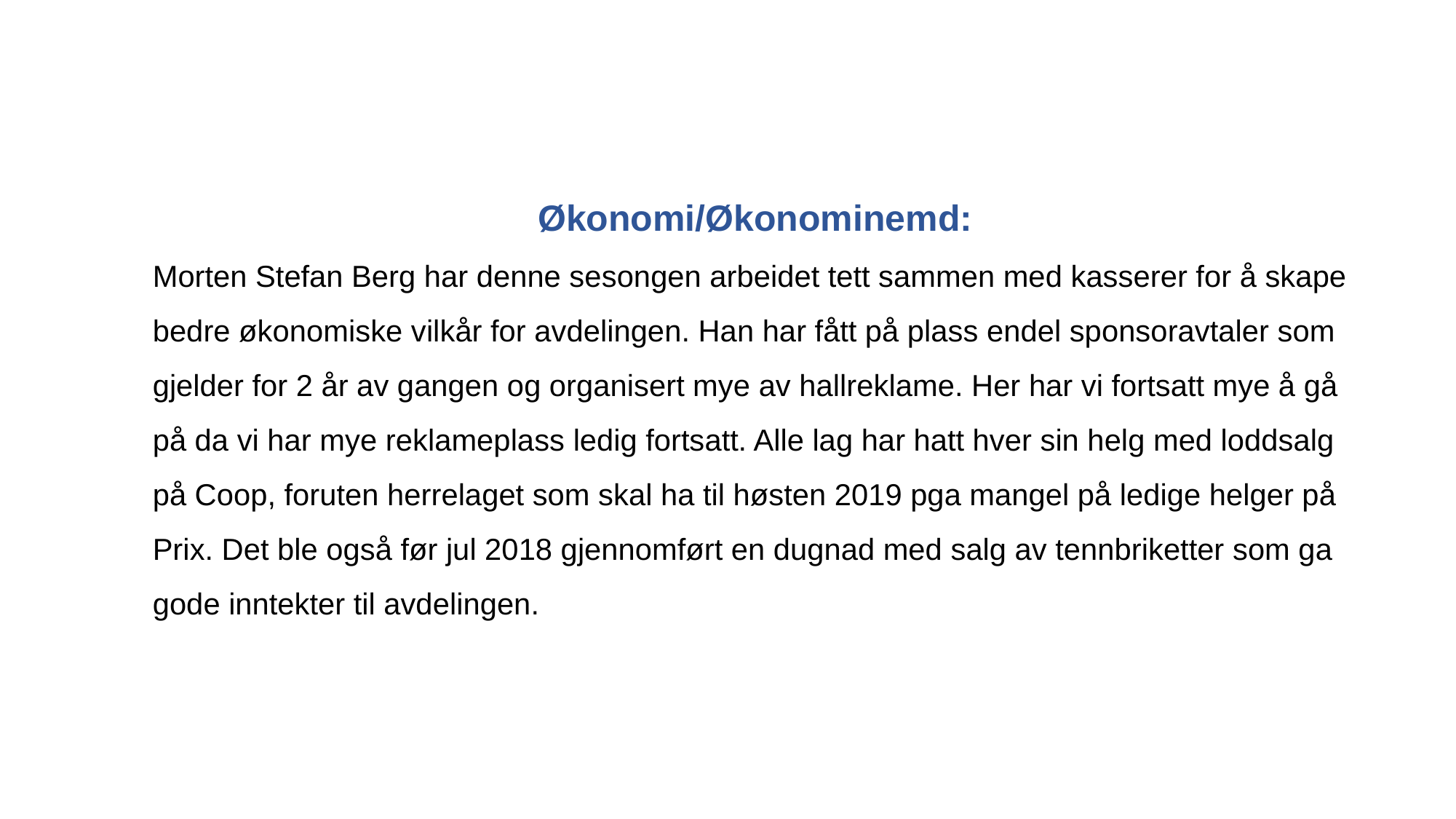

Økonomi/Økonominemd:
Morten Stefan Berg har denne sesongen arbeidet tett sammen med kasserer for å skape bedre økonomiske vilkår for avdelingen. Han har fått på plass endel sponsoravtaler som gjelder for 2 år av gangen og organisert mye av hallreklame. Her har vi fortsatt mye å gå på da vi har mye reklameplass ledig fortsatt. Alle lag har hatt hver sin helg med loddsalg på Coop, foruten herrelaget som skal ha til høsten 2019 pga mangel på ledige helger på Prix. Det ble også før jul 2018 gjennomført en dugnad med salg av tennbriketter som ga gode inntekter til avdelingen.